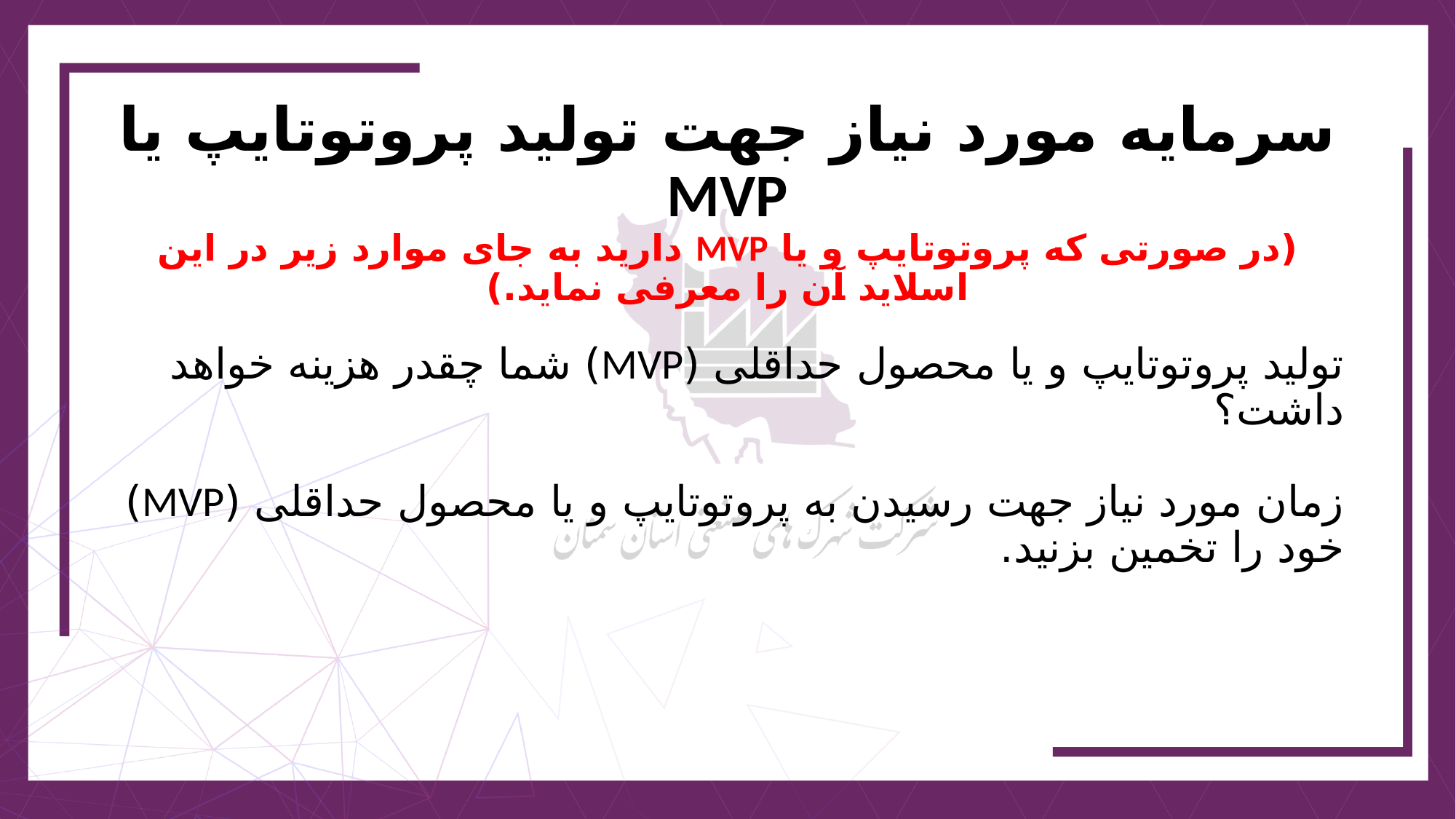

سرمايه مورد نياز جهت توليد پروتوتايپ يا MVP
(در صورتی که پروتوتايپ و يا MVP داريد به جای موارد زير در اين اسلايد آن را معرفی نمايد.)
# توليد پروتوتايپ و يا محصول حداقلی (MVP) شما چقدر هزينه خواهد داشت؟ زمان مورد نياز جهت رسيدن به پروتوتايپ و يا محصول حداقلی (MVP) خود را تخمين بزنيد.